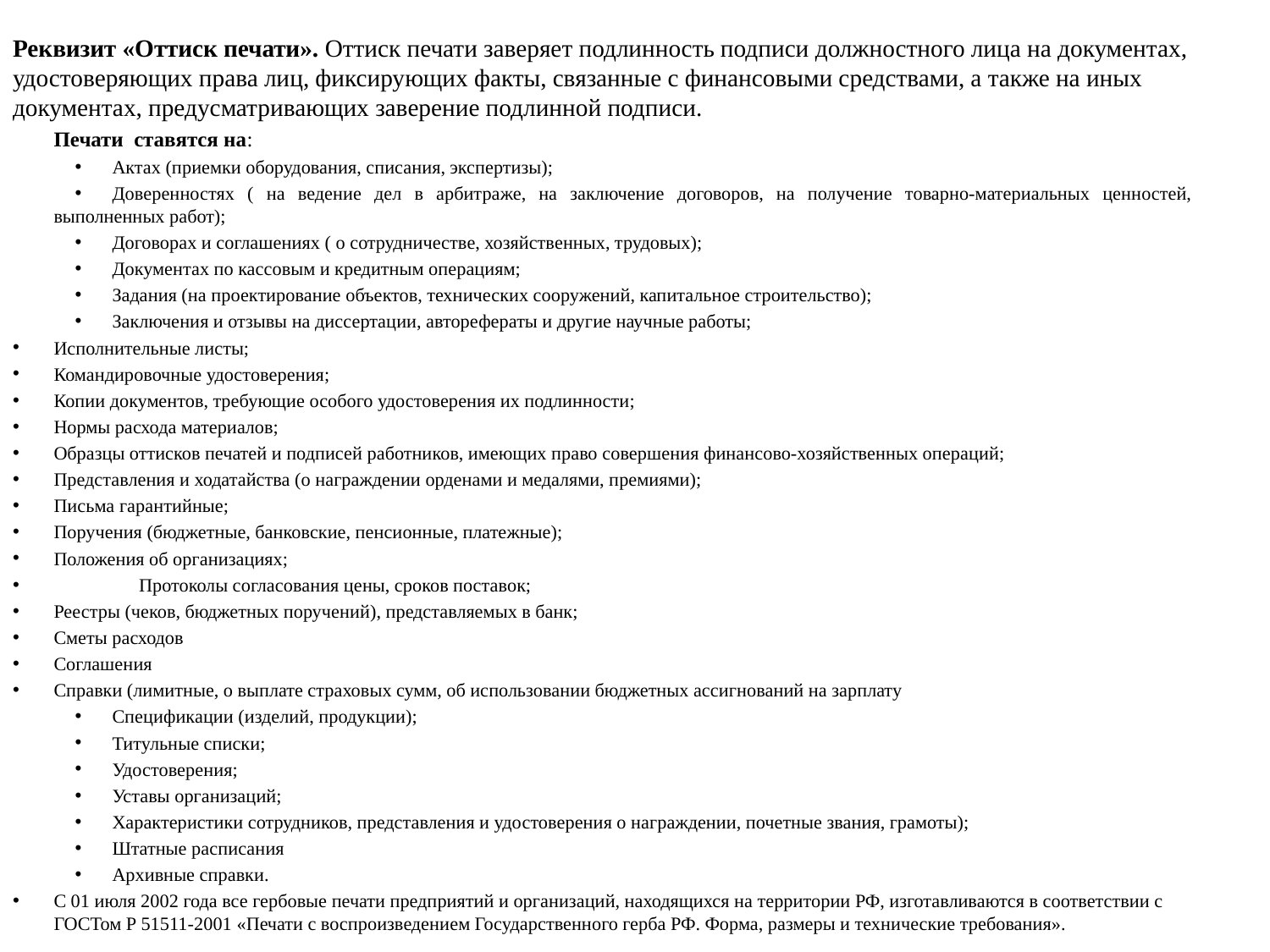

Реквизит «Оттиск печати». Оттиск печати заверяет подлинность подписи должностного лица на документах, удостоверяющих права лиц, фиксирующих факты, связанные с финансовыми средствами, а также на иных документах, предусматривающих заверение подлинной подписи.
Печати  ставятся на:
Актах (приемки оборудования, списания, экспертизы);
Доверенностях ( на ведение дел в арбитраже, на заключение договоров, на получение товарно-материальных ценностей, выполненных работ);
Договорах и соглашениях ( о сотрудничестве, хозяйственных, трудовых);
Документах по кассовым и кредитным операциям;
Задания (на проектирование объектов, технических сооружений, капитальное строительство);
Заключения и отзывы на диссертации, авторефераты и другие научные работы;
	Исполнительные листы;
	Командировочные удостоверения;
	Копии документов, требующие особого удостоверения их подлинности;
	Нормы расхода материалов;
	Образцы оттисков печатей и подписей работников, имеющих право совершения финансово-хозяйственных операций;
	Представления и ходатайства (о награждении орденами и медалями, премиями);
	Письма гарантийные;
	Поручения (бюджетные, банковские, пенсионные, платежные);
	Положения об организациях;
 	Протоколы согласования цены, сроков поставок;
	Реестры (чеков, бюджетных поручений), представляемых в банк;
	Сметы расходов
	Соглашения
	Справки (лимитные, о выплате страховых сумм, об использовании бюджетных ассигнований на зарплату
Спецификации (изделий, продукции);
Титульные списки;
Удостоверения;
Уставы организаций;
Характеристики сотрудников, представления и удостоверения о награждении, почетные звания, грамоты);
Штатные расписания
Архивные справки.
С 01 июля 2002 года все гербовые печати предприятий и организаций, находящихся на территории РФ, изготавливаются в соответствии с ГОСТом Р 51511-2001 «Печати с воспроизведением Государственного герба РФ. Форма, размеры и технические требования».